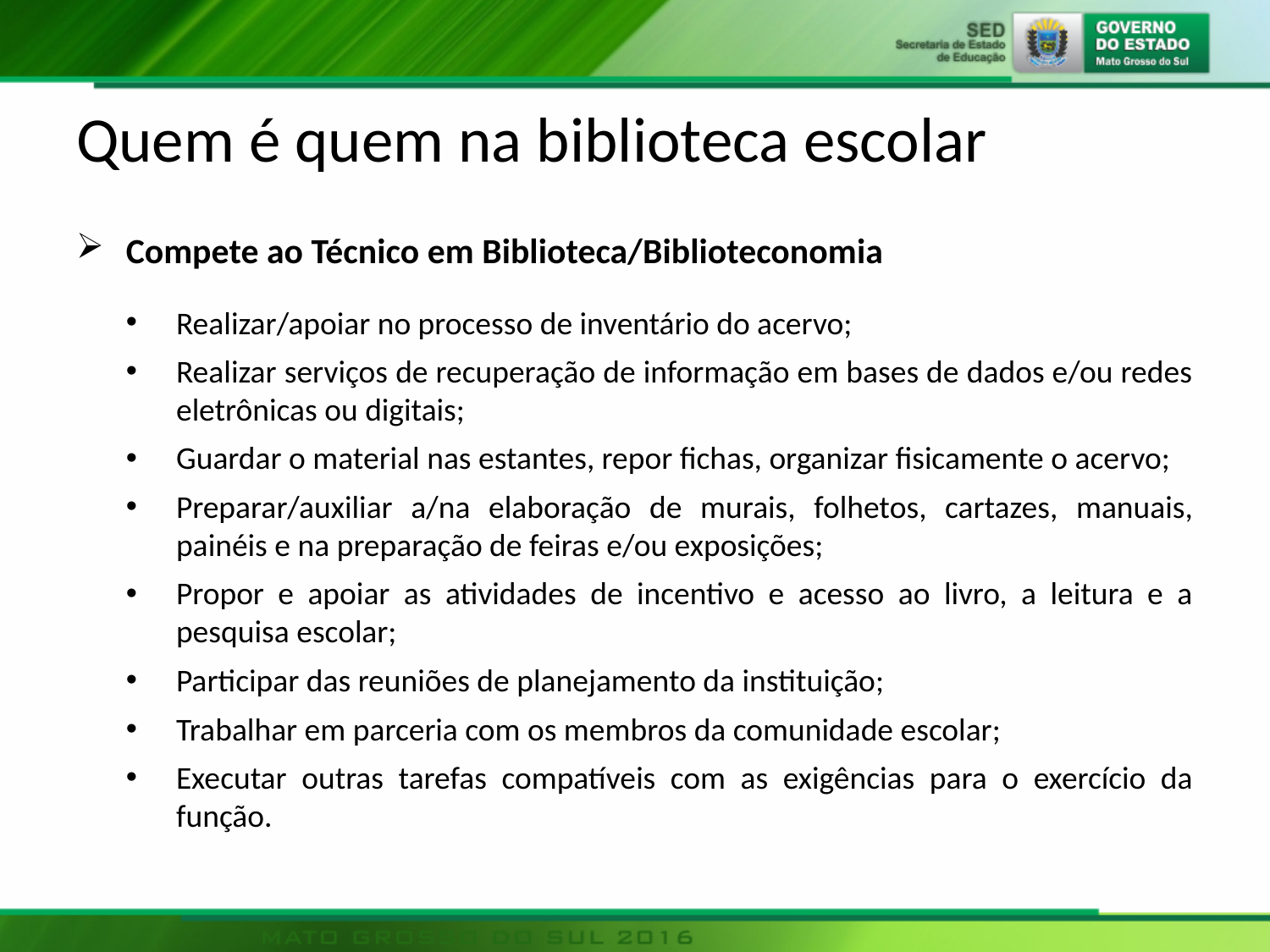

# Quem é quem na biblioteca escolar
Compete ao Técnico em Biblioteca/Biblioteconomia

Realizar/apoiar no processo de inventário do acervo;
Realizar serviços de recuperação de informação em bases de dados e/ou redes eletrônicas ou digitais;
Guardar o material nas estantes, repor fichas, organizar fisicamente o acervo;
Preparar/auxiliar a/na elaboração de murais, folhetos, cartazes, manuais, painéis e na preparação de feiras e/ou exposições;
Propor e apoiar as atividades de incentivo e acesso ao livro, a leitura e a pesquisa escolar;
Participar das reuniões de planejamento da instituição;
Trabalhar em parceria com os membros da comunidade escolar;
Executar outras tarefas compatíveis com as exigências para o exercício da função.